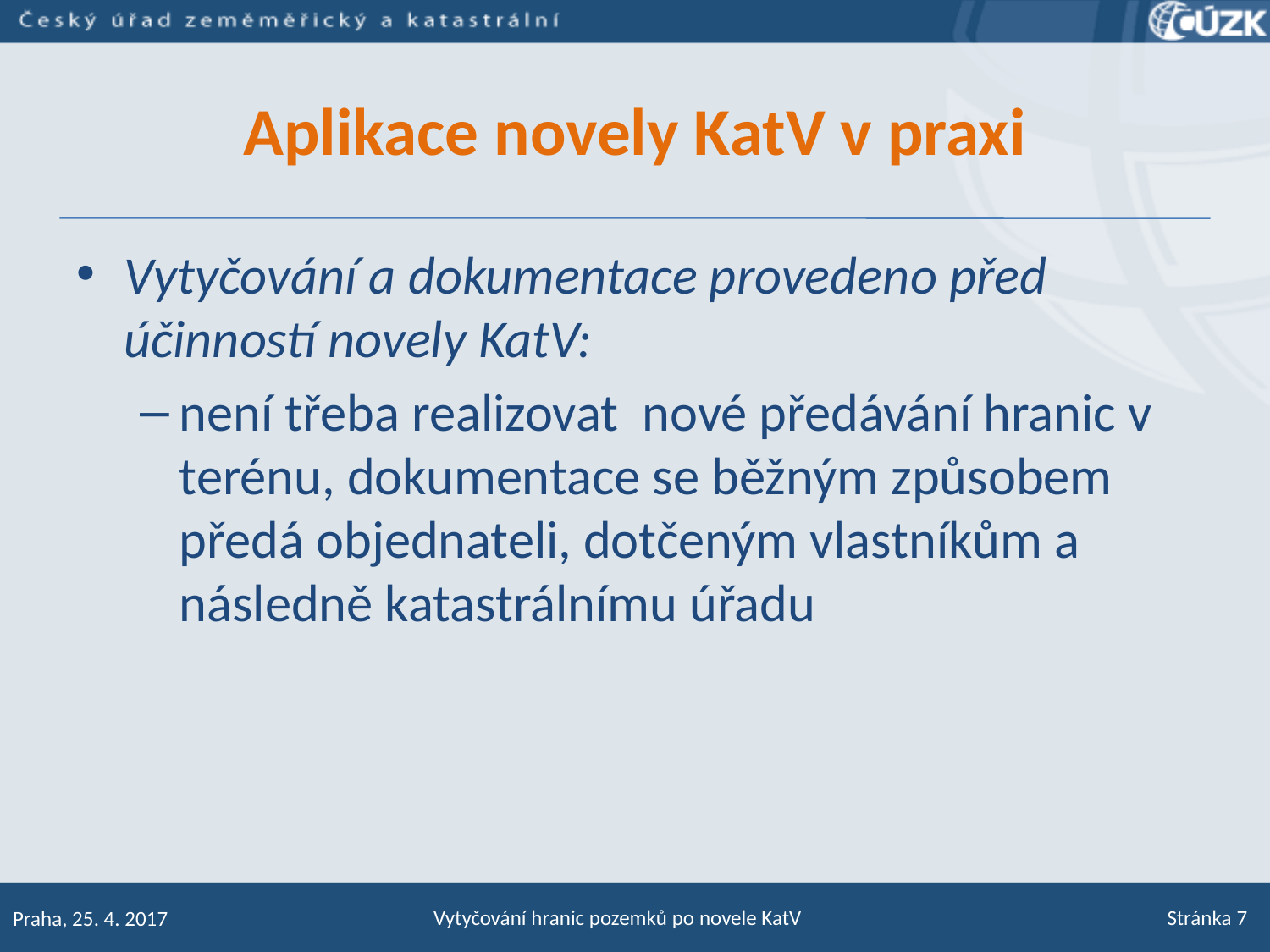

# Aplikace novely KatV v praxi
Vytyčování a dokumentace provedeno před účinností novely KatV:
není třeba realizovat  nové předávání hranic v terénu, dokumentace se běžným způsobem předá objednateli, dotčeným vlastníkům a následně katastrálnímu úřadu

Vytyčování hranic pozemků po novele KatV
Stránka 7
Praha, 25. 4. 2017